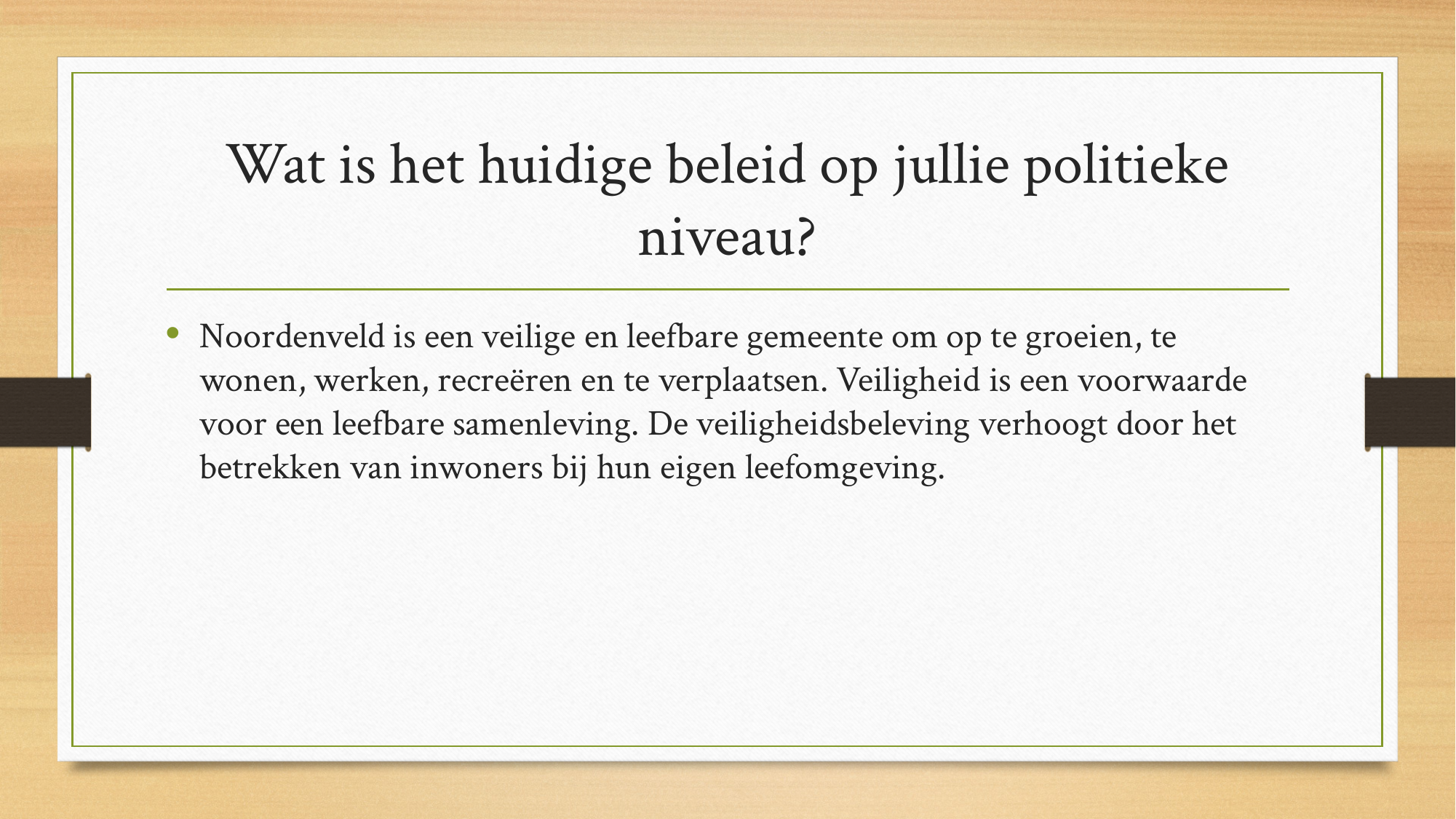

# Wat is het huidige beleid op jullie politieke niveau?
Noordenveld is een veilige en leefbare gemeente om op te groeien, te wonen, werken, recreëren en te verplaatsen. Veiligheid is een voorwaarde voor een leefbare samenleving. De veiligheidsbeleving verhoogt door het betrekken van inwoners bij hun eigen leefomgeving.